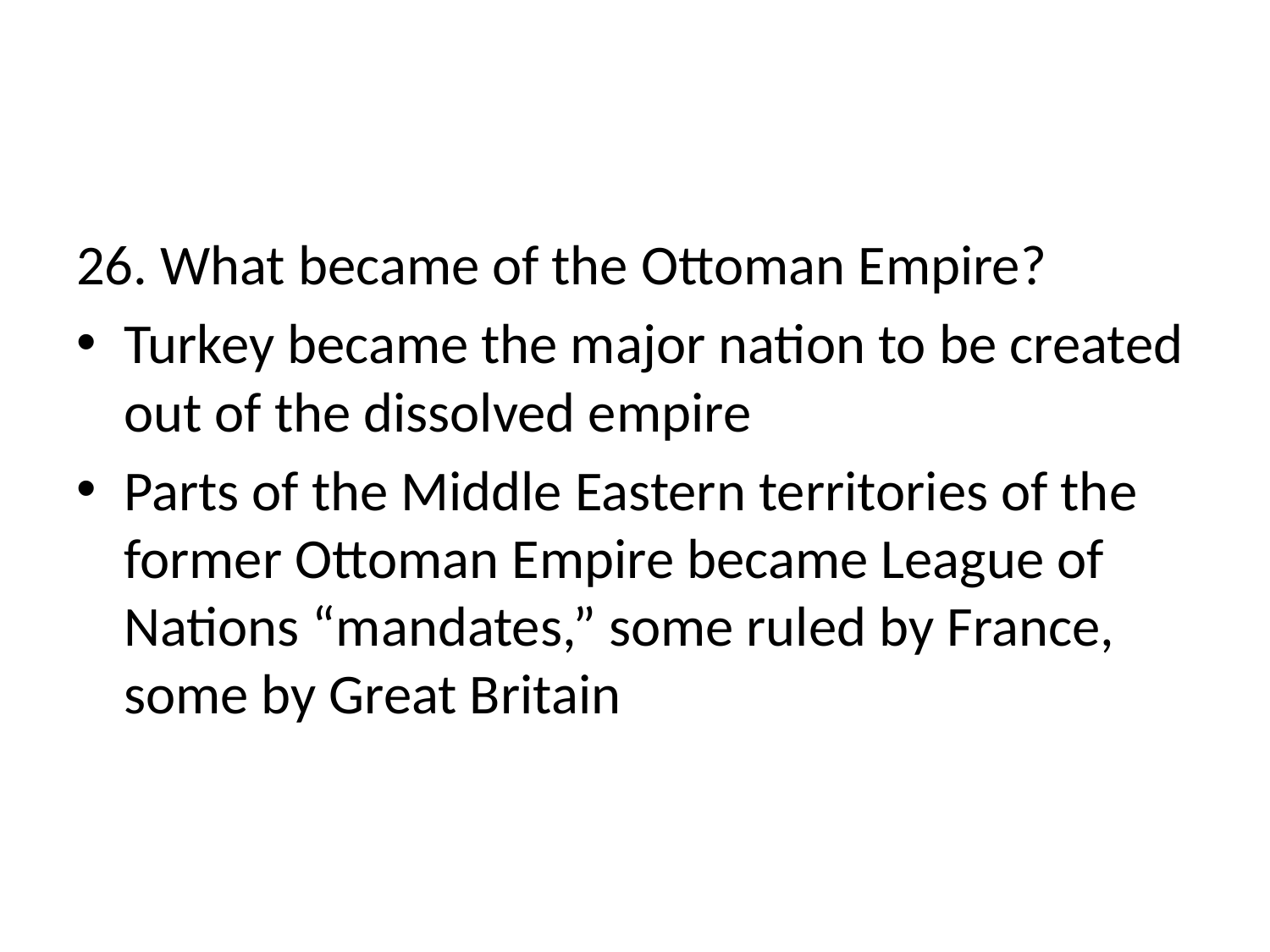

#
26. What became of the Ottoman Empire?
Turkey became the major nation to be created out of the dissolved empire
Parts of the Middle Eastern territories of the former Ottoman Empire became League of Nations “mandates,” some ruled by France, some by Great Britain